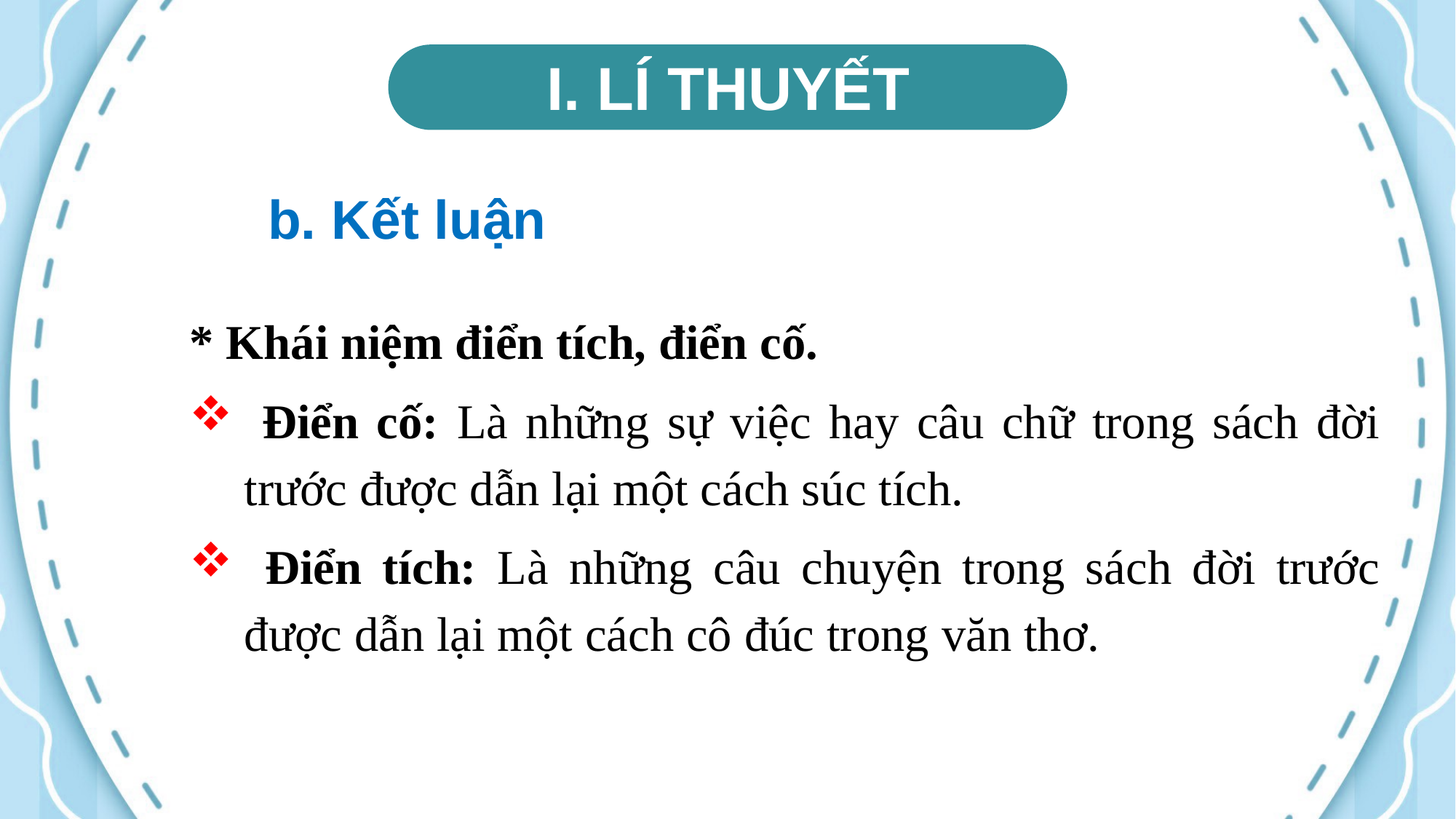

I. LÍ THUYẾT
b. Kết luận
* Khái niệm điển tích, điển cố.
 Điển cố: Là những sự việc hay câu chữ trong sách đời trước được dẫn lại một cách súc tích.
 Điển tích: Là những câu chuyện trong sách đời trước được dẫn lại một cách cô đúc trong văn thơ.